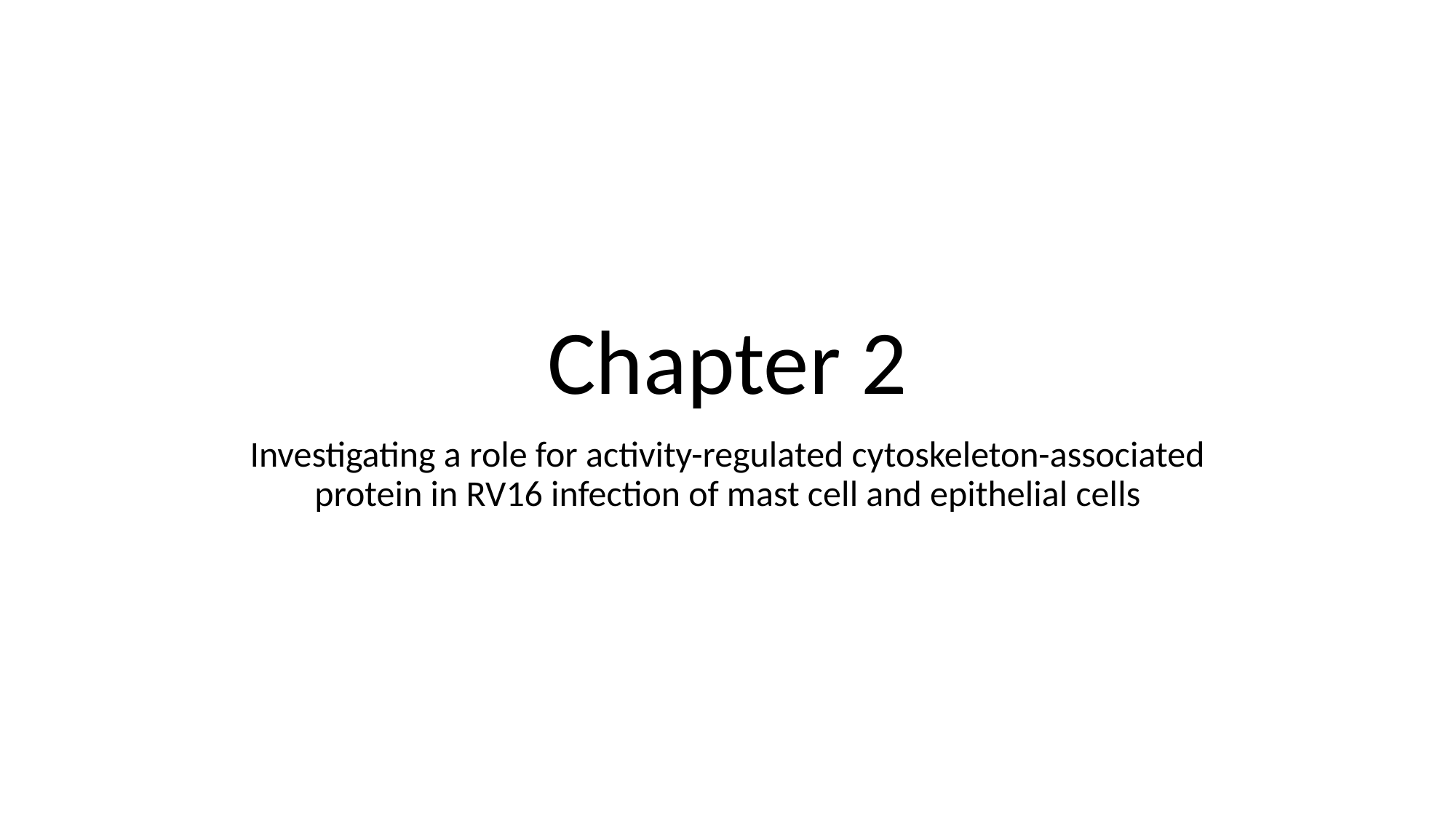

# Chapter 2
Investigating a role for activity-regulated cytoskeleton-associated protein in RV16 infection of mast cell and epithelial cells